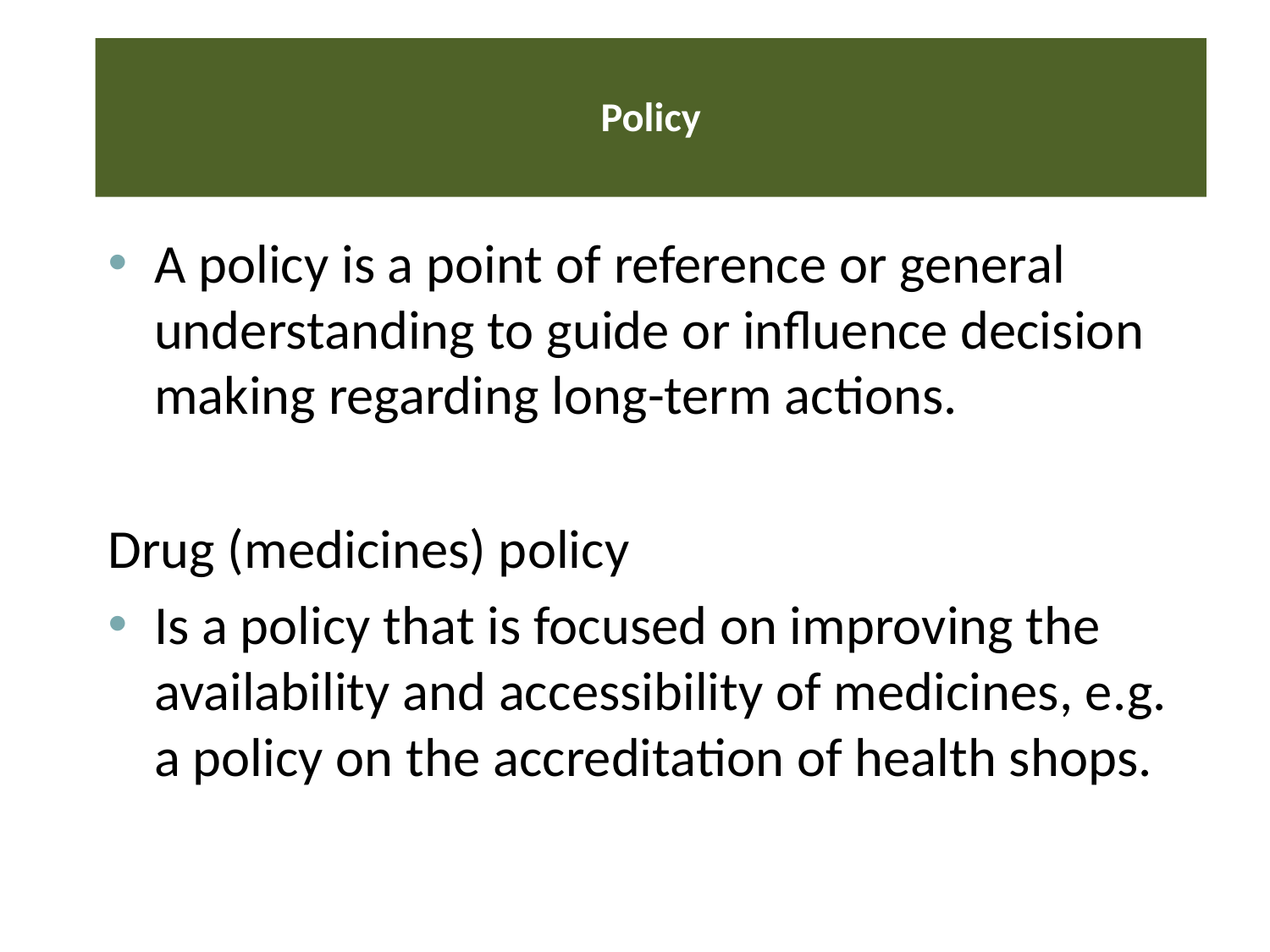

# Policy
A policy is a point of reference or general understanding to guide or influence decision making regarding long-term actions.

Drug (medicines) policy
Is a policy that is focused on improving the availability and accessibility of medicines, e.g. a policy on the accreditation of health shops.